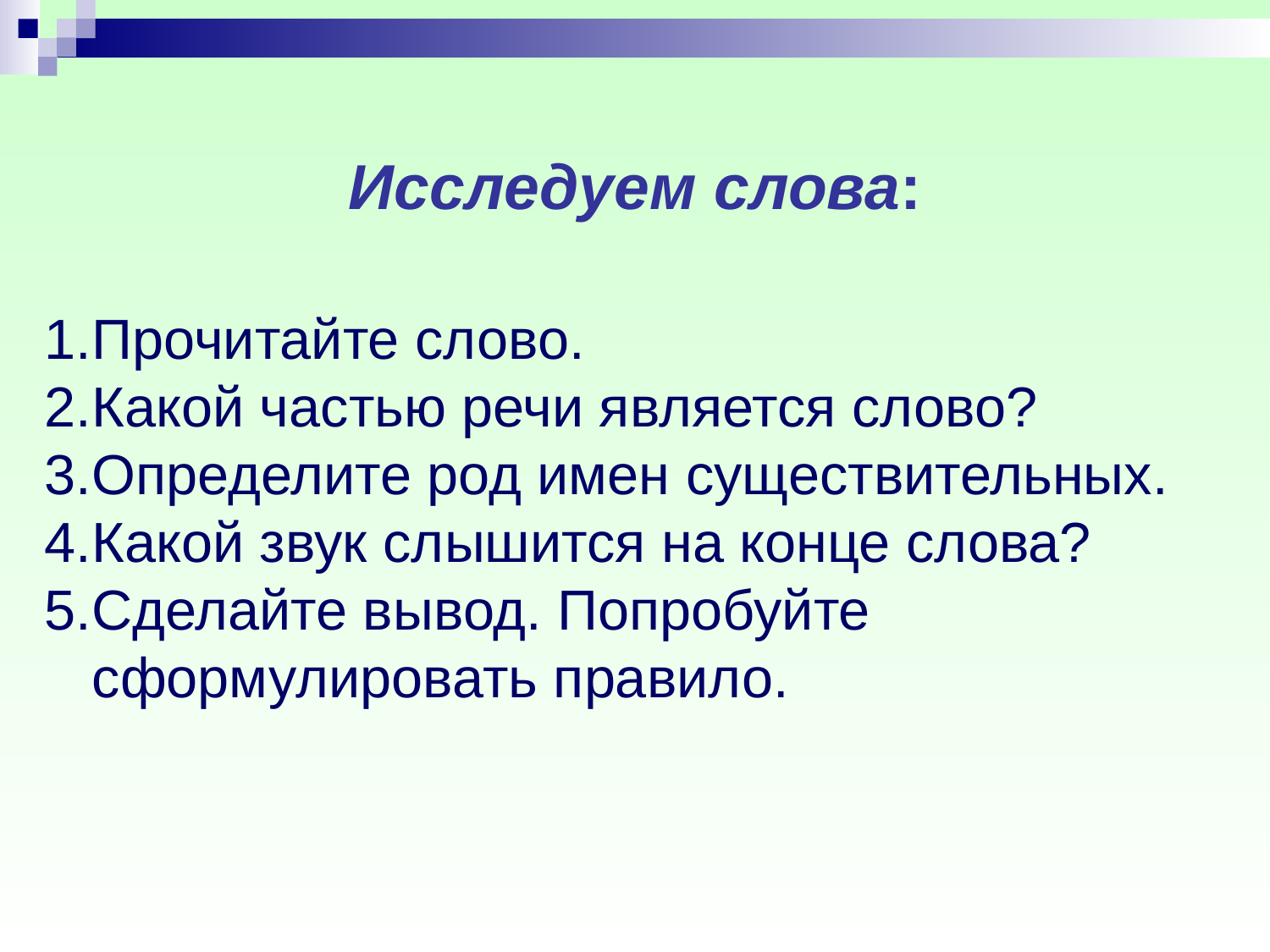

Исследуем слова:
Прочитайте слово.
Какой частью речи является слово?
Определите род имен существительных.
Какой звук слышится на конце слова?
Сделайте вывод. Попробуйте сформулировать правило.